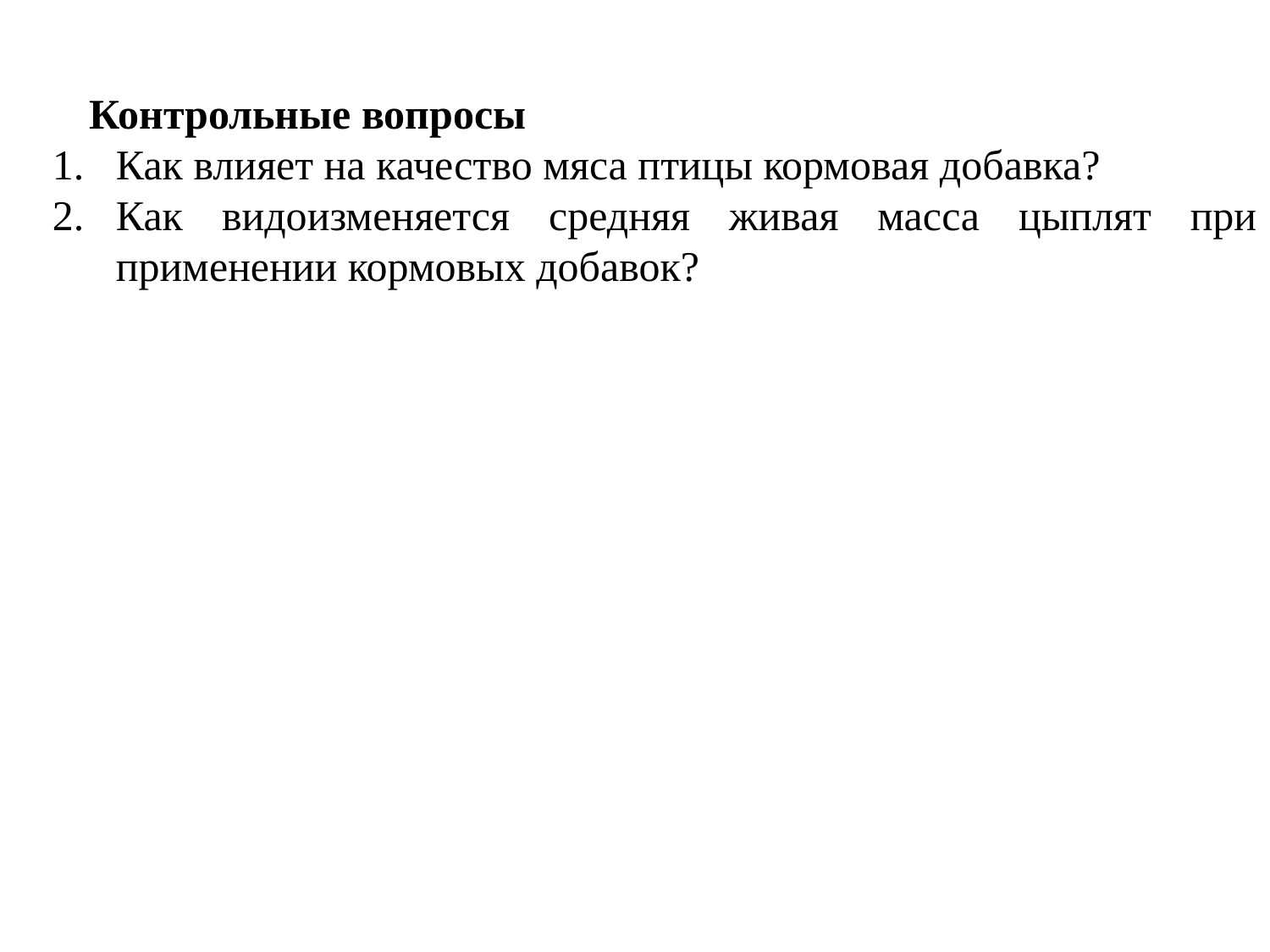

Контрольные вопросы
Как влияет на качество мяса птицы кормовая добавка?
Как видоизменяется средняя живая масса цыплят при применении кормовых добавок?